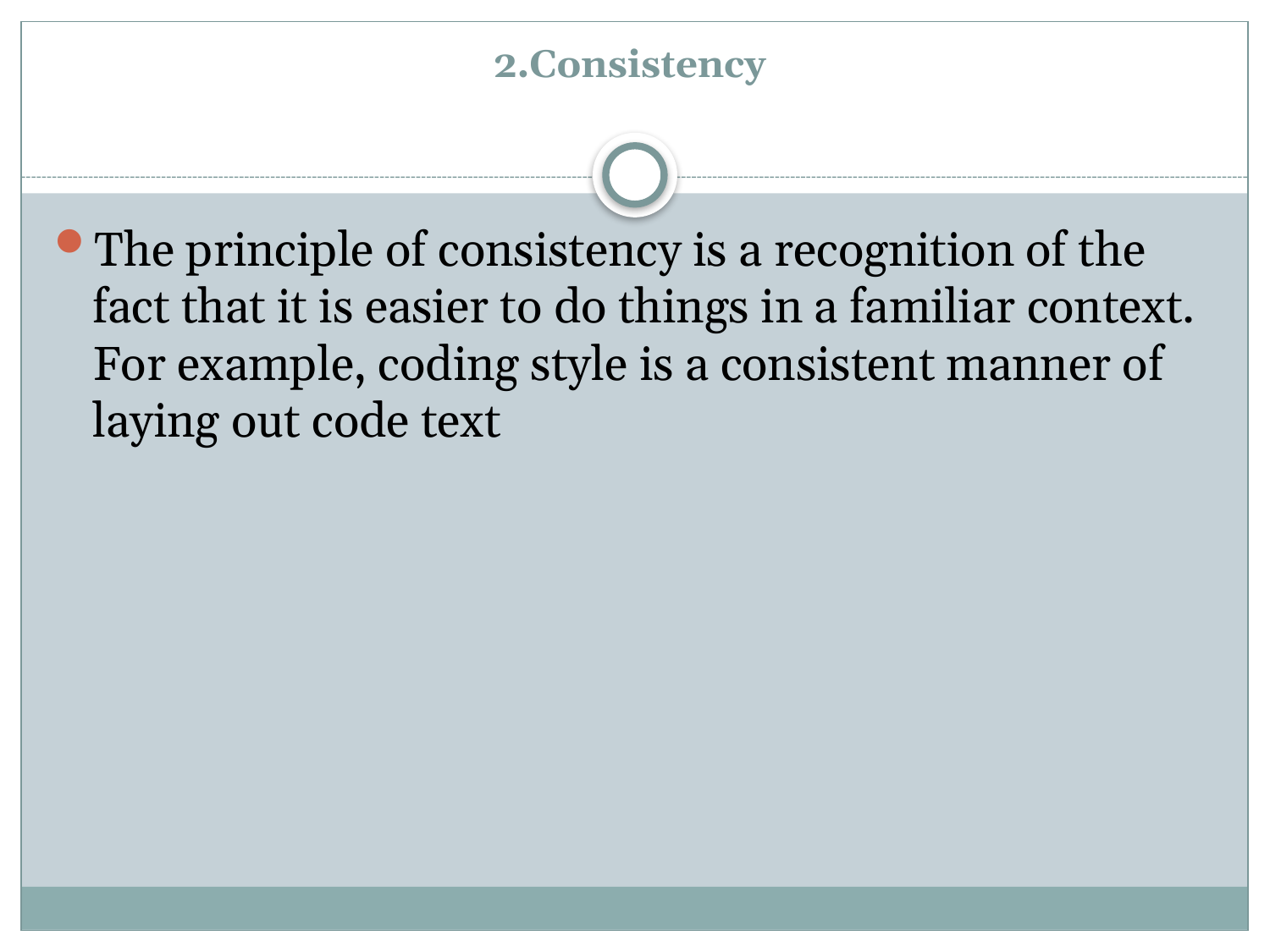

# 2.Consistency
The principle of consistency is a recognition of the fact that it is easier to do things in a familiar context. For example, coding style is a consistent manner of laying out code text